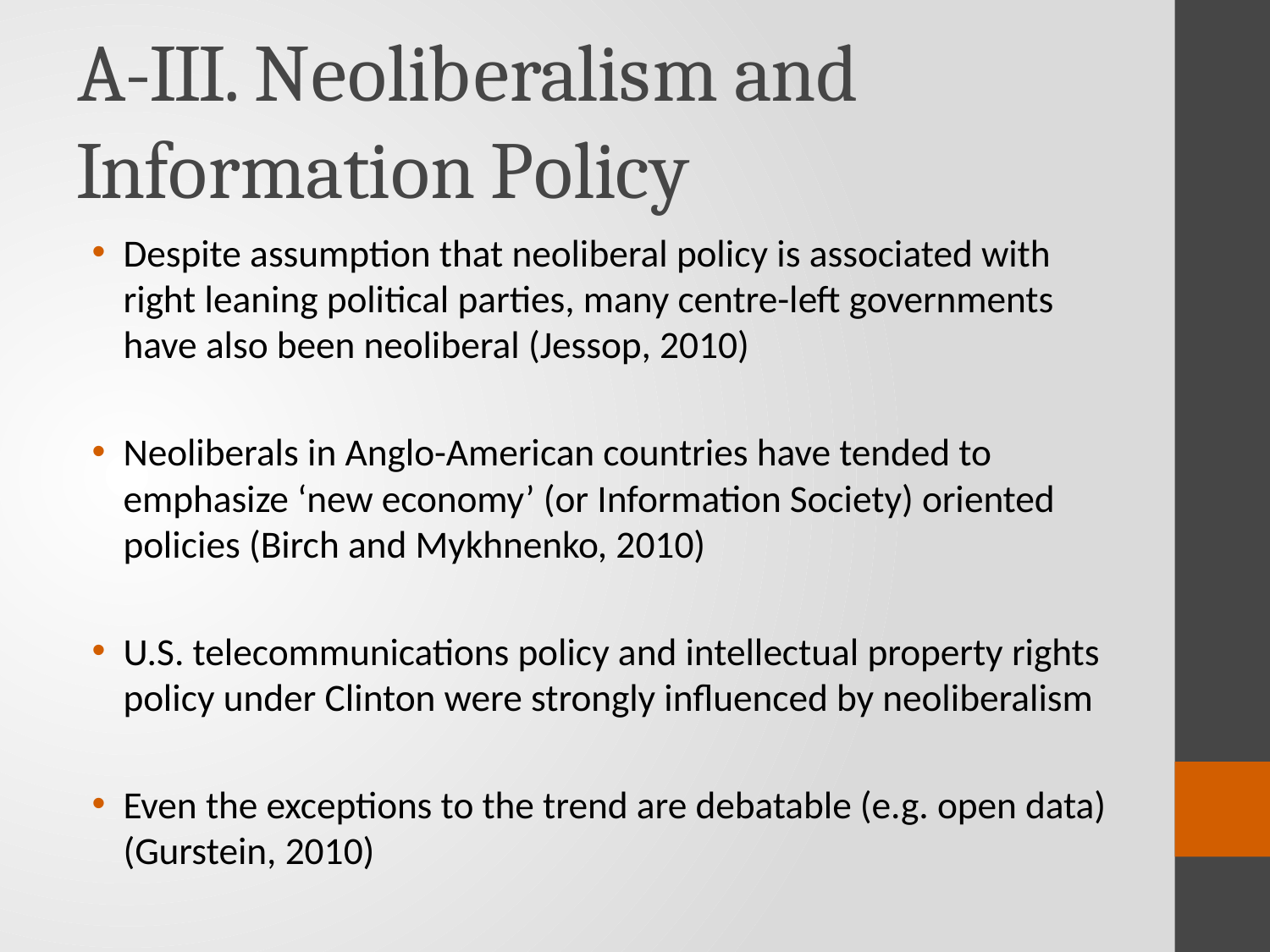

# A-III. Neoliberalism and Information Policy
Despite assumption that neoliberal policy is associated with right leaning political parties, many centre-left governments have also been neoliberal (Jessop, 2010)

Neoliberals in Anglo-American countries have tended to emphasize ‘new economy’ (or Information Society) oriented policies (Birch and Mykhnenko, 2010)

U.S. telecommunications policy and intellectual property rights policy under Clinton were strongly influenced by neoliberalism

Even the exceptions to the trend are debatable (e.g. open data) (Gurstein, 2010)